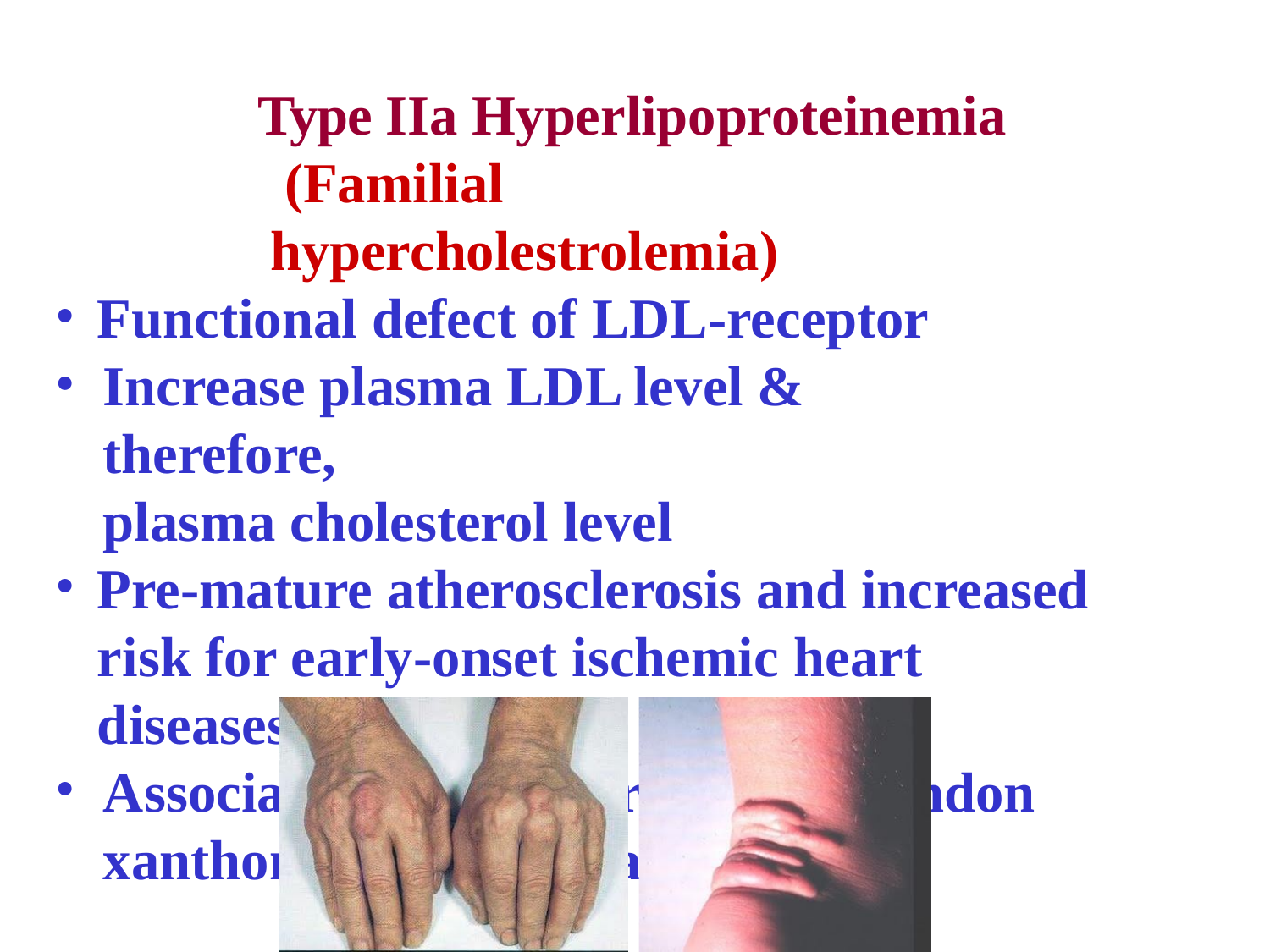

Type IIa Hyperlipoproteinemia  (Familial hypercholestrolemia)
Functional defect of LDL-receptor
Increase plasma LDL level & therefore,
plasma cholesterol level
Pre-mature atherosclerosis and increased  risk for early-onset ischemic heart diseases
Associated with the presence of tendon
xanthomas on hands and ankles